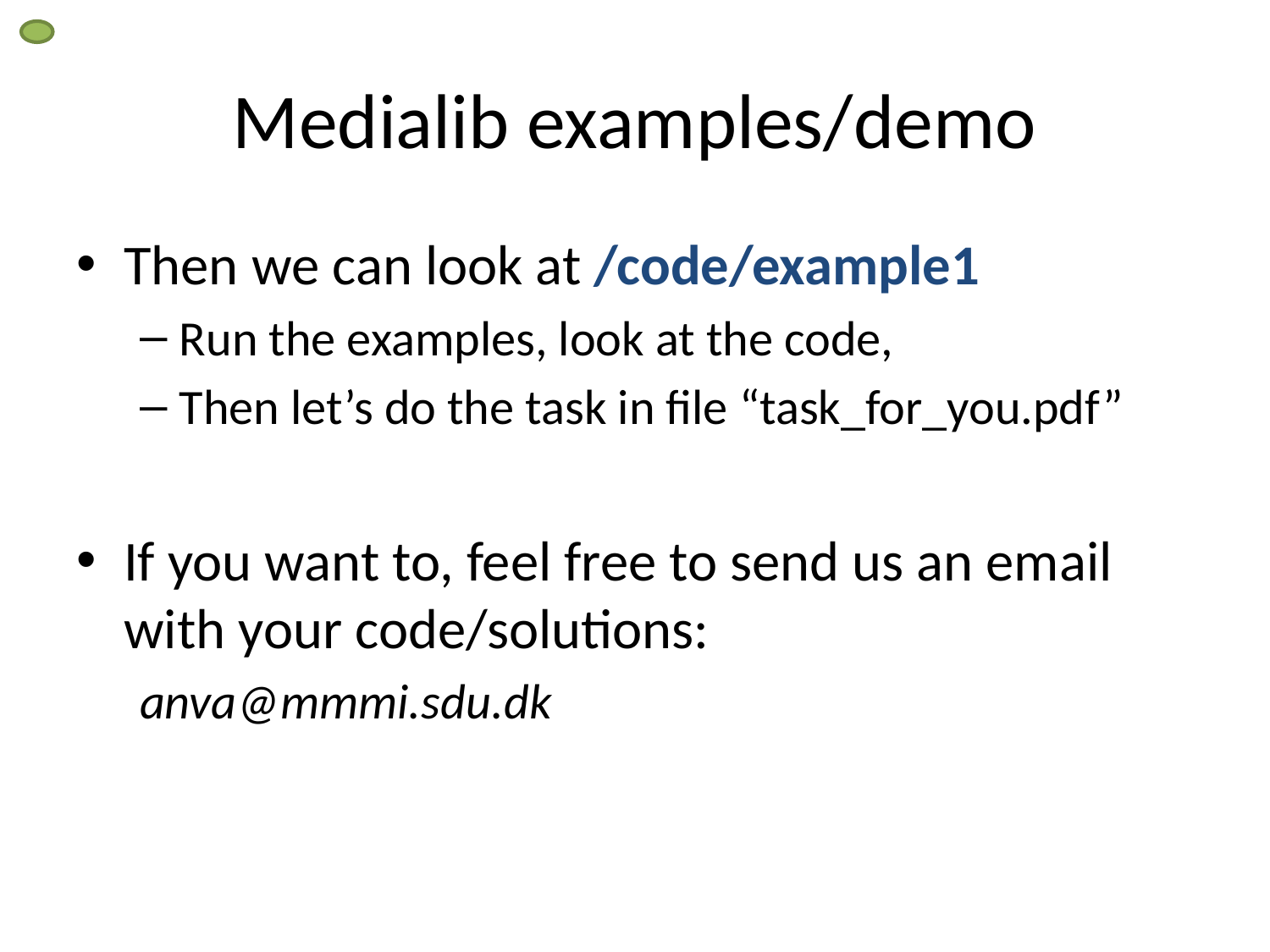

# Medialib examples/demo
Then we can look at /code/example1
Run the examples, look at the code,
Then let’s do the task in file “task_for_you.pdf”

If you want to, feel free to send us an email with your code/solutions:
anva@mmmi.sdu.dk